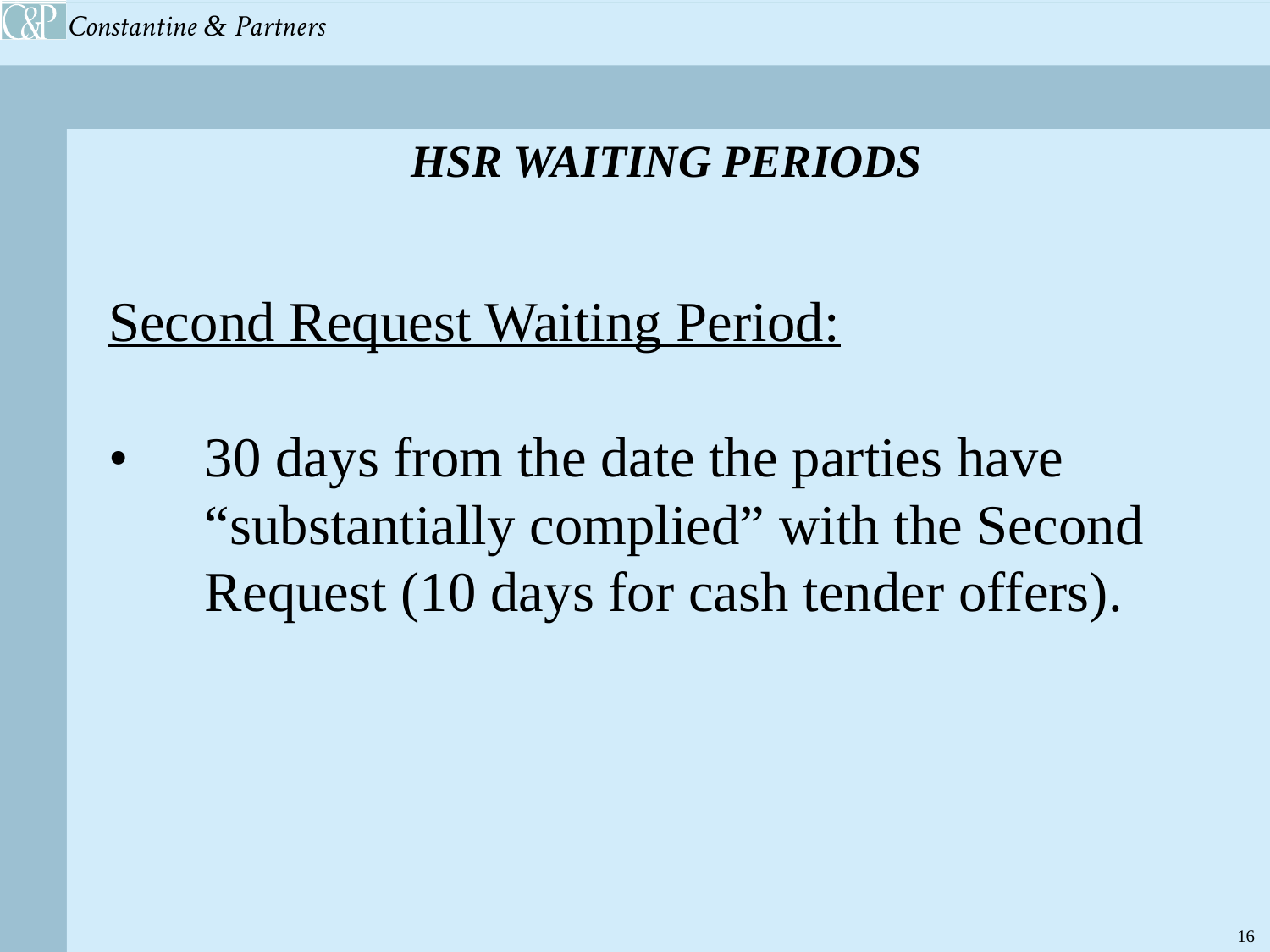

HSR WAITING PERIODS
Second Request Waiting Period:

•	30 days from the date the parties have 			“substantially complied” with the Second 		Request (10 days for cash tender offers).